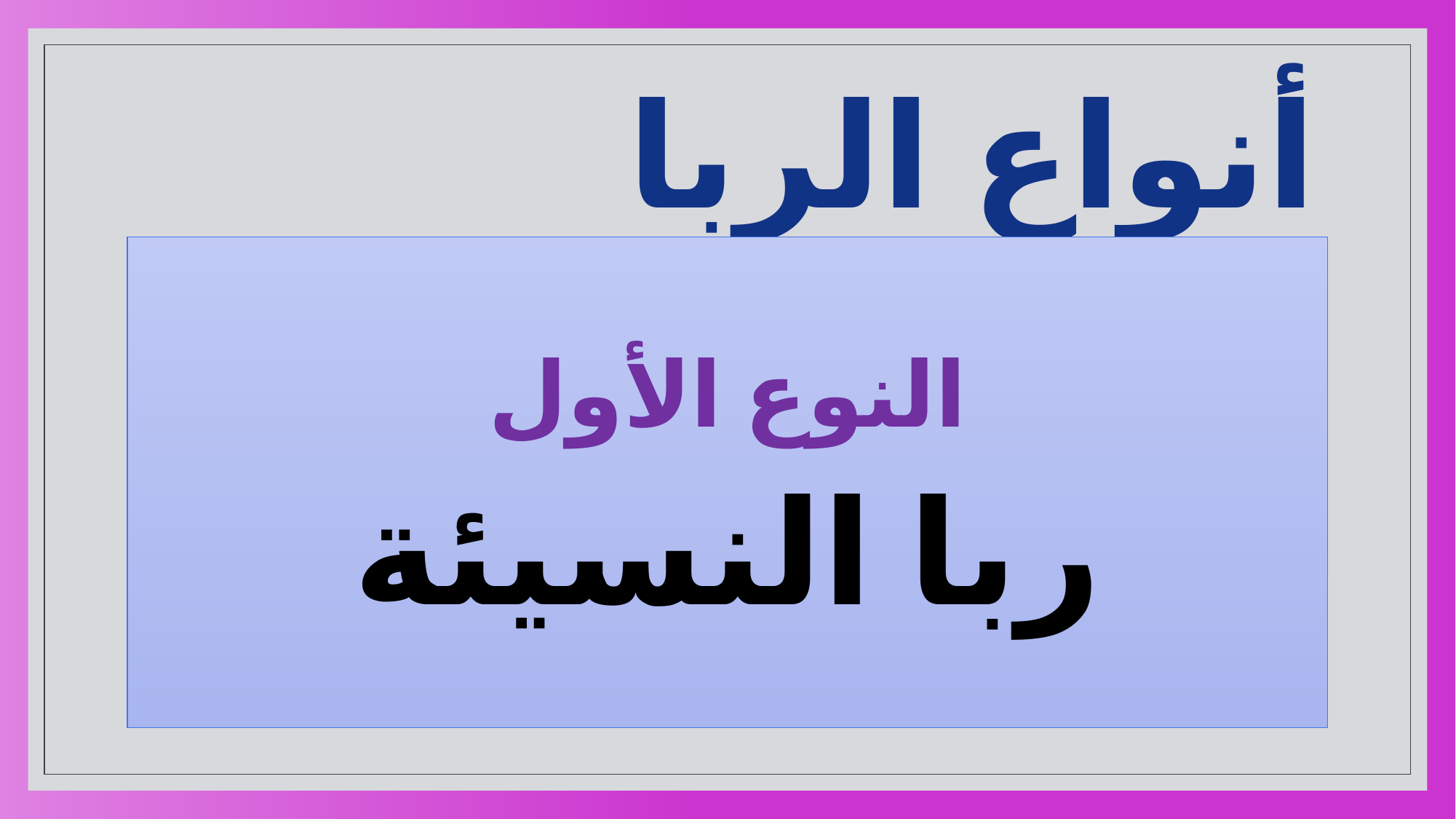

# أنواع الربا

النوع الأول
ربا النسيئة